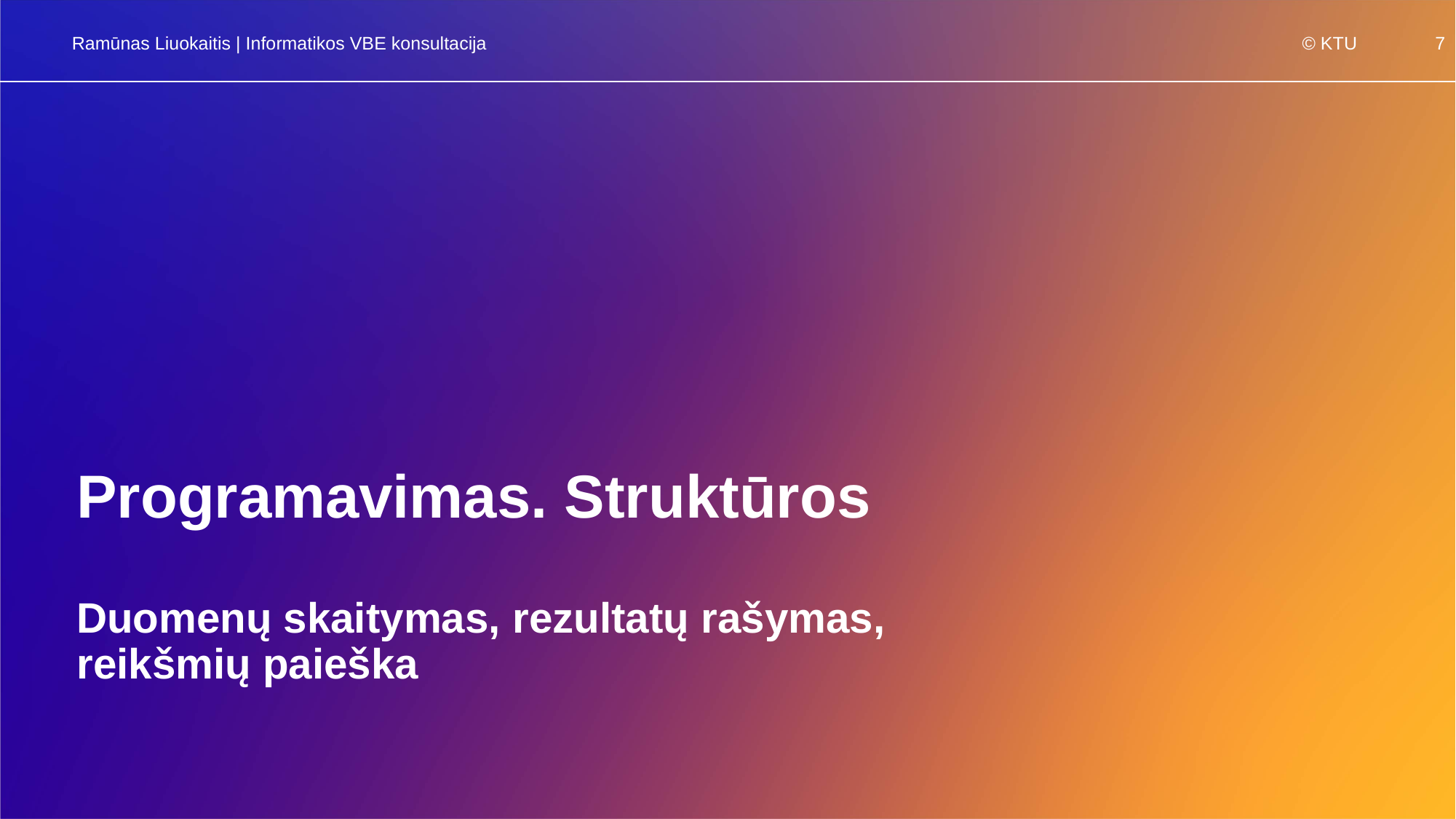

Ramūnas Liuokaitis | Informatikos VBE konsultacija
# Programavimas. Struktūros Duomenų skaitymas, rezultatų rašymas, reikšmių paieška